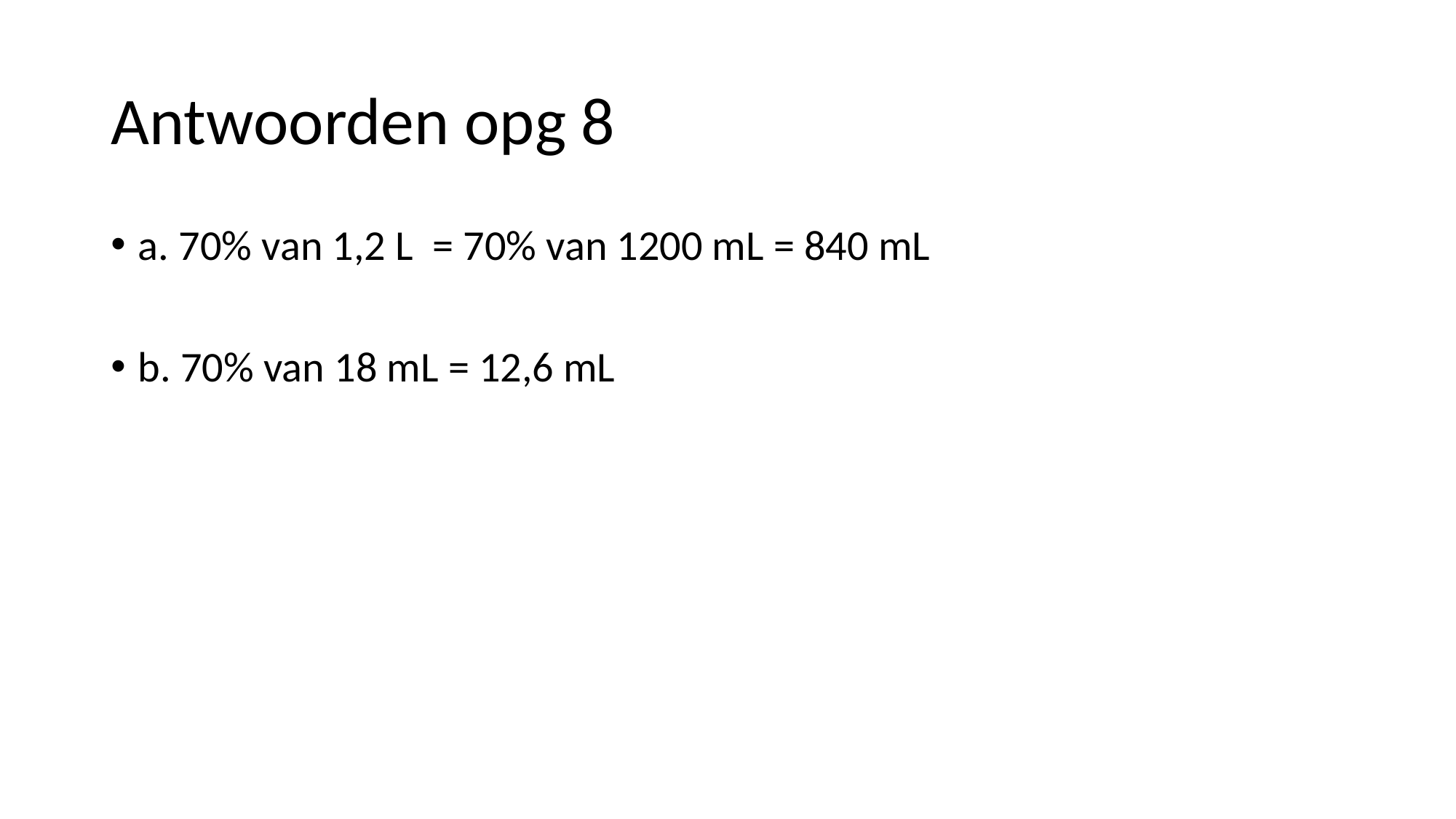

# Antwoorden opg 8
a. 70% van 1,2 L  = 70% van 1200 mL = 840 mL

b. 70% van 18 mL = 12,6 mL